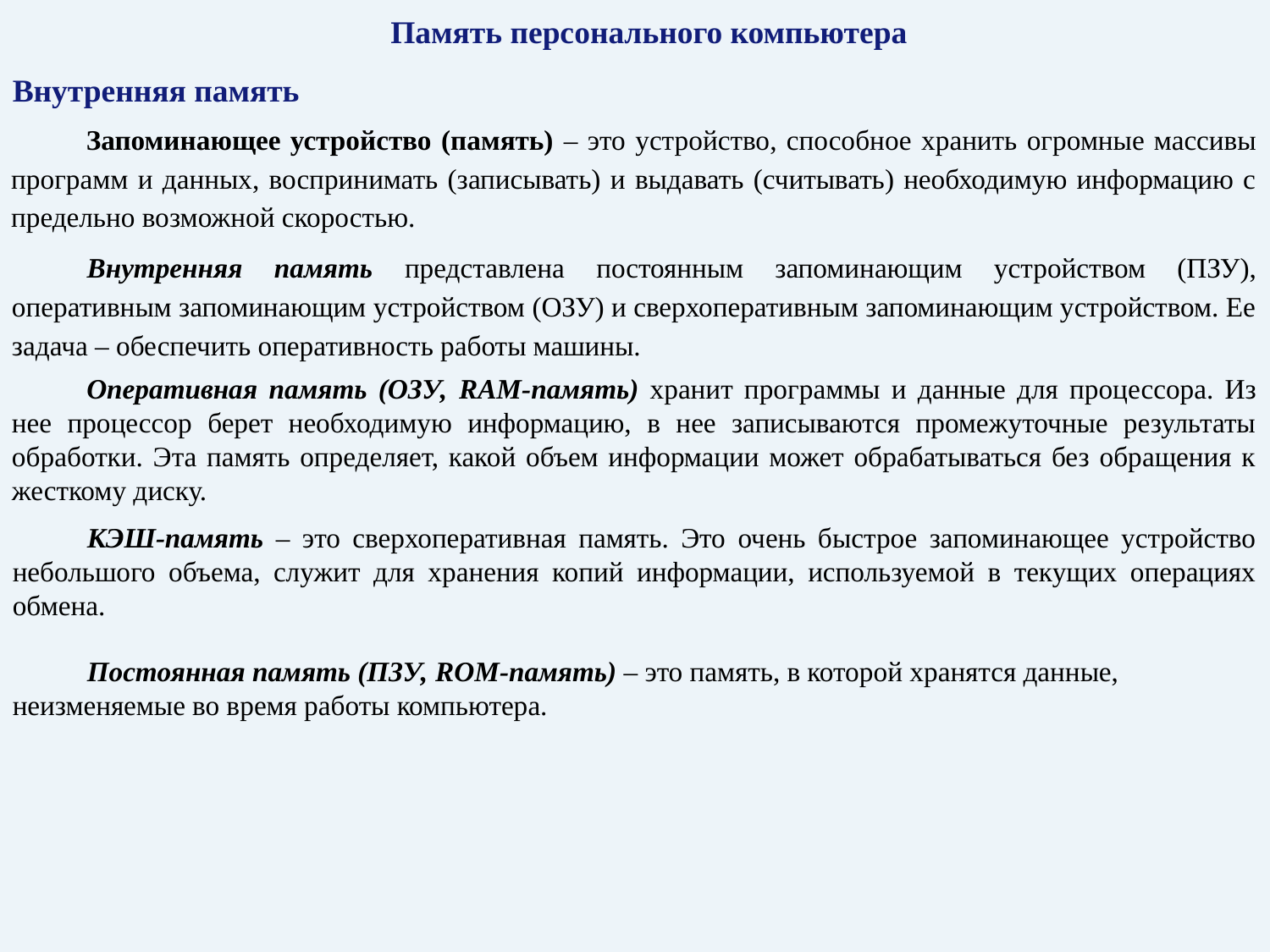

Память персонального компьютера
Внутренняя память
Запоминающее устройство (память) – это устройство, способное хранить огромные массивы программ и данных, воспринимать (записывать) и выдавать (считывать) необходимую информацию с предельно возможной скоростью.
Внутренняя память представлена постоянным запоминающим устройством (ПЗУ), оперативным запоминающим устройством (ОЗУ) и сверхоперативным запоминающим устройством. Ее задача – обеспечить оперативность работы машины.
Оперативная память (ОЗУ, RAM-память) хранит программы и данные для процессора. Из нее процессор берет необходимую информацию, в нее записываются промежуточные результаты обработки. Эта память определяет, какой объем информации может обрабатываться без обращения к жесткому диску.
КЭШ-память – это сверхоперативная память. Это очень быстрое запоминающее устройство небольшого объема, служит для хранения копий информации, используемой в текущих операциях обмена.
Постоянная память (ПЗУ, ROM-память) – это память, в которой хранятся данные, неизменяемые во время работы компьютера.